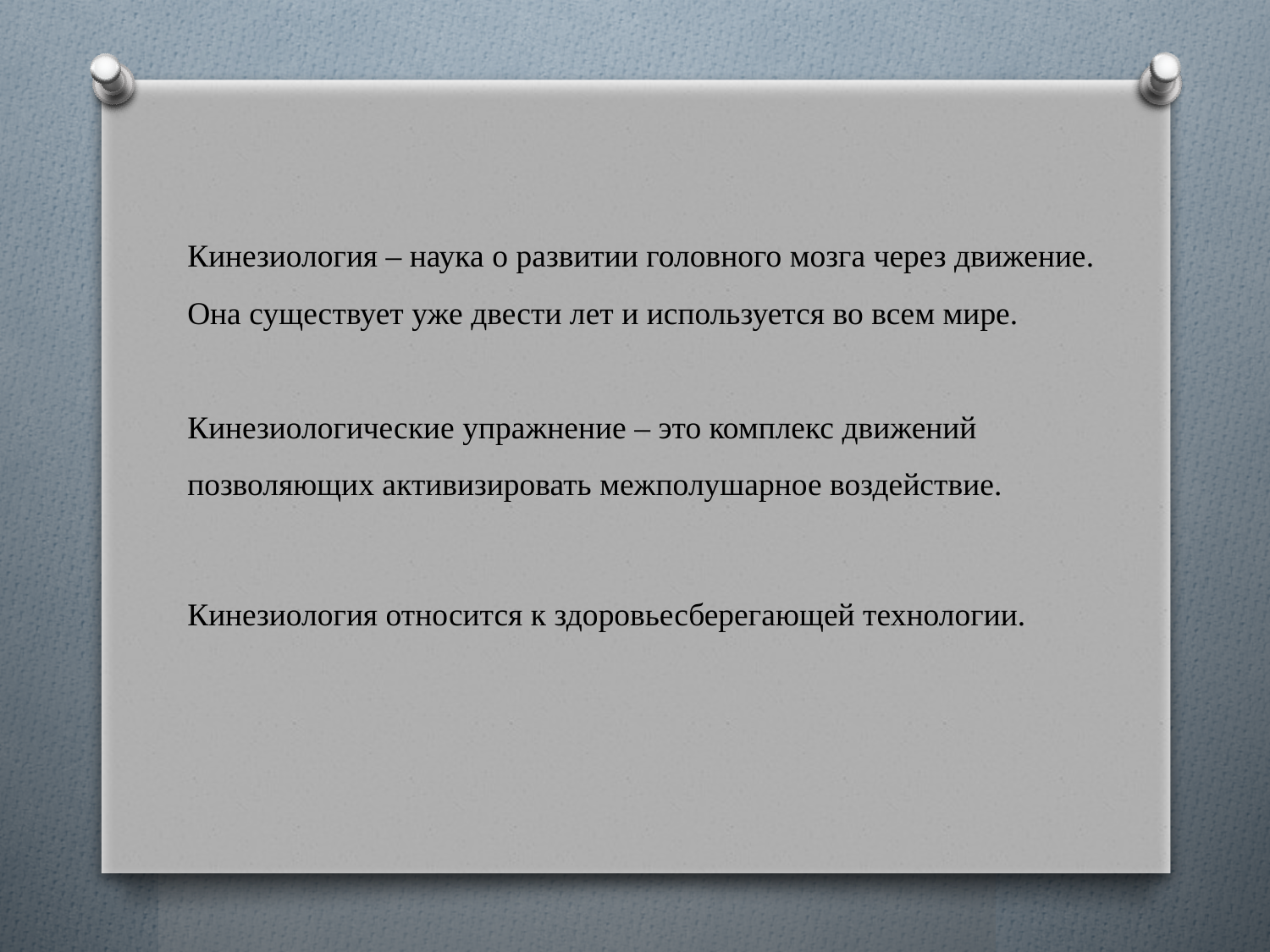

Кинезиология – наука о развитии головного мозга через движение. Она существует уже двести лет и используется во всем мире.

Кинезиологические упражнение – это комплекс движений позволяющих активизировать межполушарное воздействие.

Кинезиология относится к здоровьесберегающей технологии.